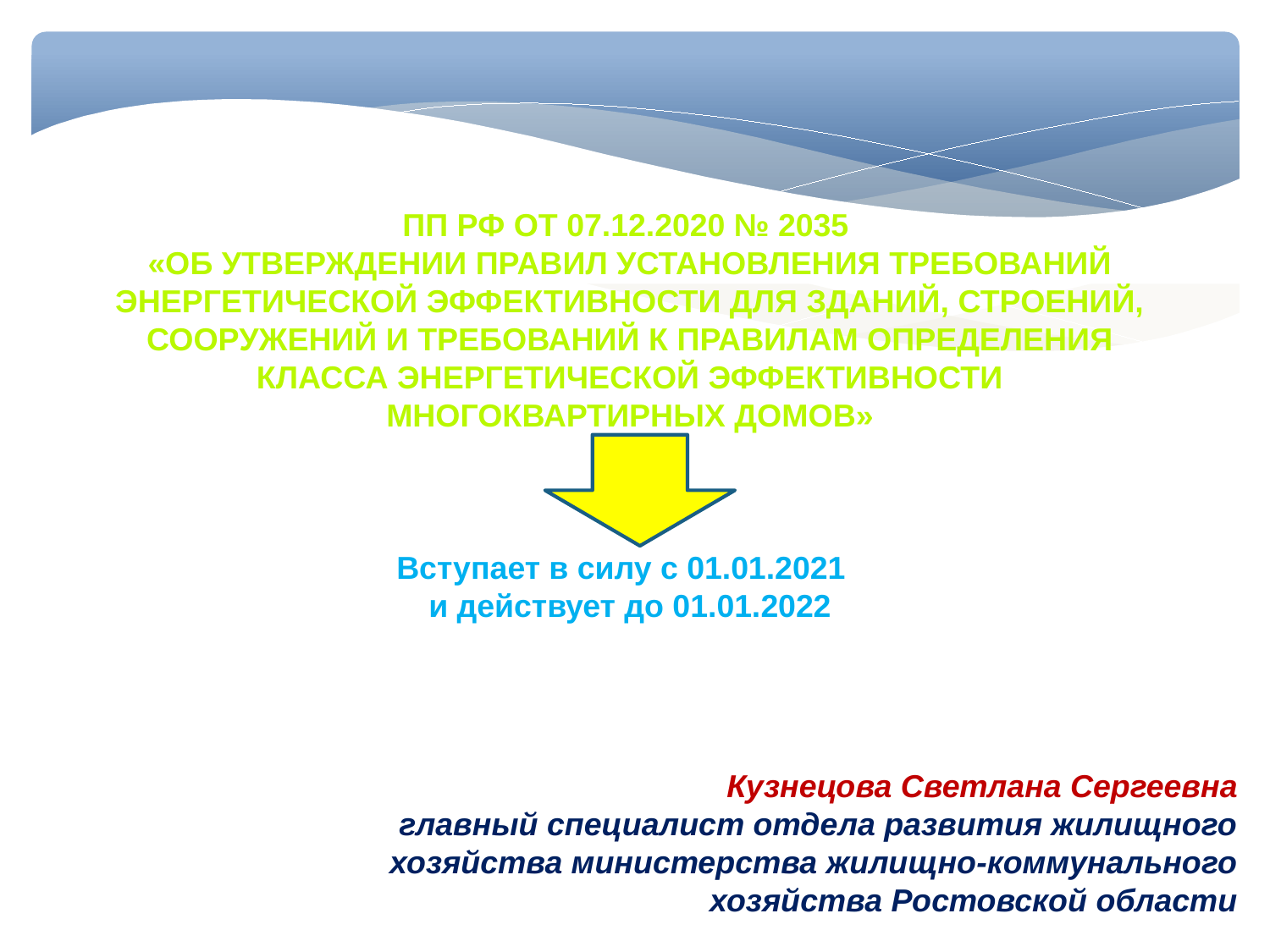

ПП РФ от 07.12.2020 № 2035
«Об утверждении Правил установления требований энергетической эффективности для зданий, строений, сооружений и требований к правилам определения класса энергетической эффективности многоквартирных домов»

Вступает в силу с 01.01.2021
и действует до 01.01.2022

Кузнецова Светлана Сергеевна
главный специалист отдела развития жилищного хозяйства министерства жилищно-коммунального хозяйства Ростовской области